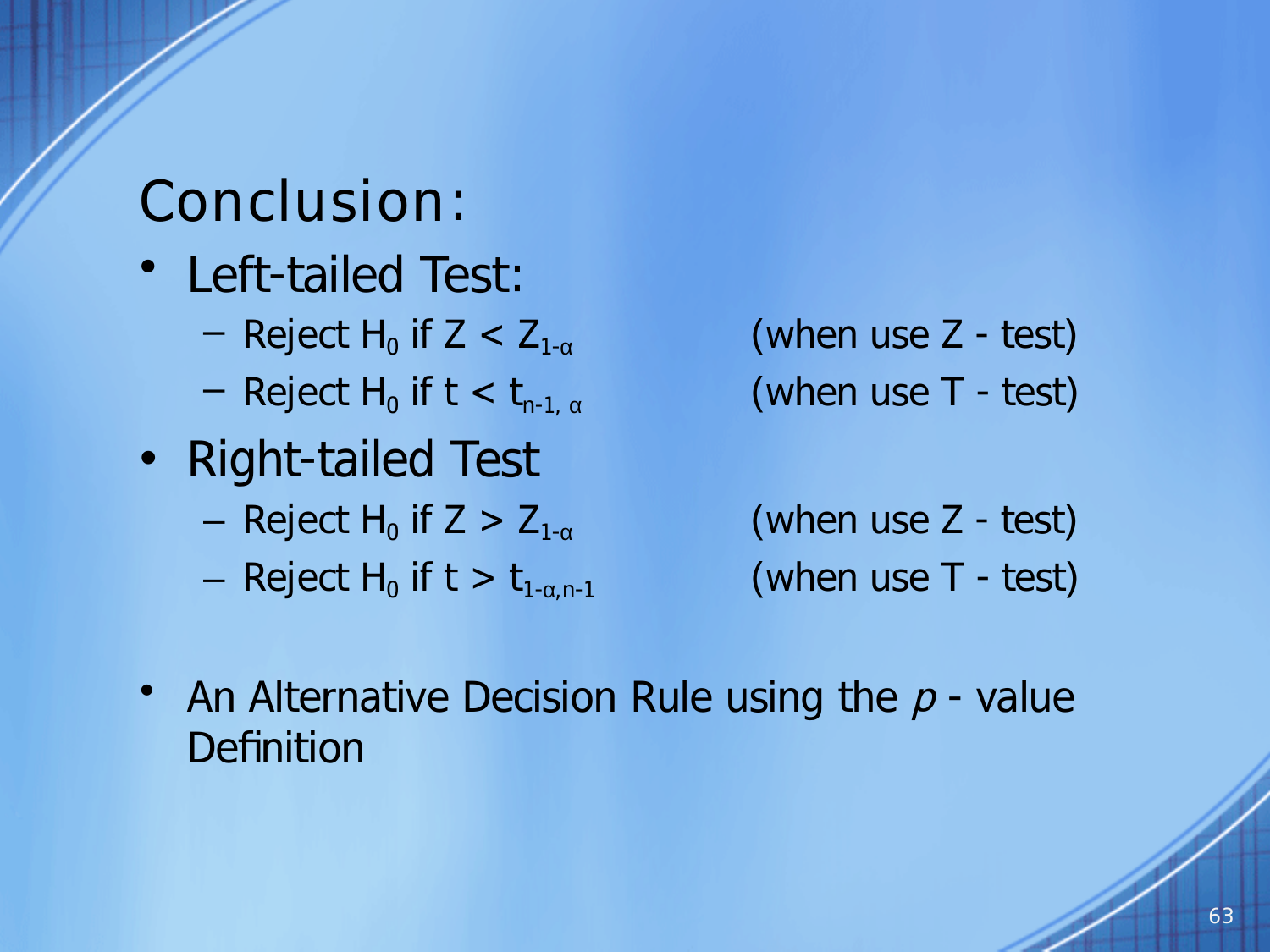

Conclusion:
Left-tailed Test:
Reject H0 if Z < Z1-α		(when use Z - test)
Reject H0 if t < tn-1, α    		(when use T - test)
Right-tailed Test
Reject H0 if Z > Z1-α		(when use Z - test)
Reject H0 if t > t1-α,n-1		(when use T - test)

An Alternative Decision Rule using the p - value Definition

63